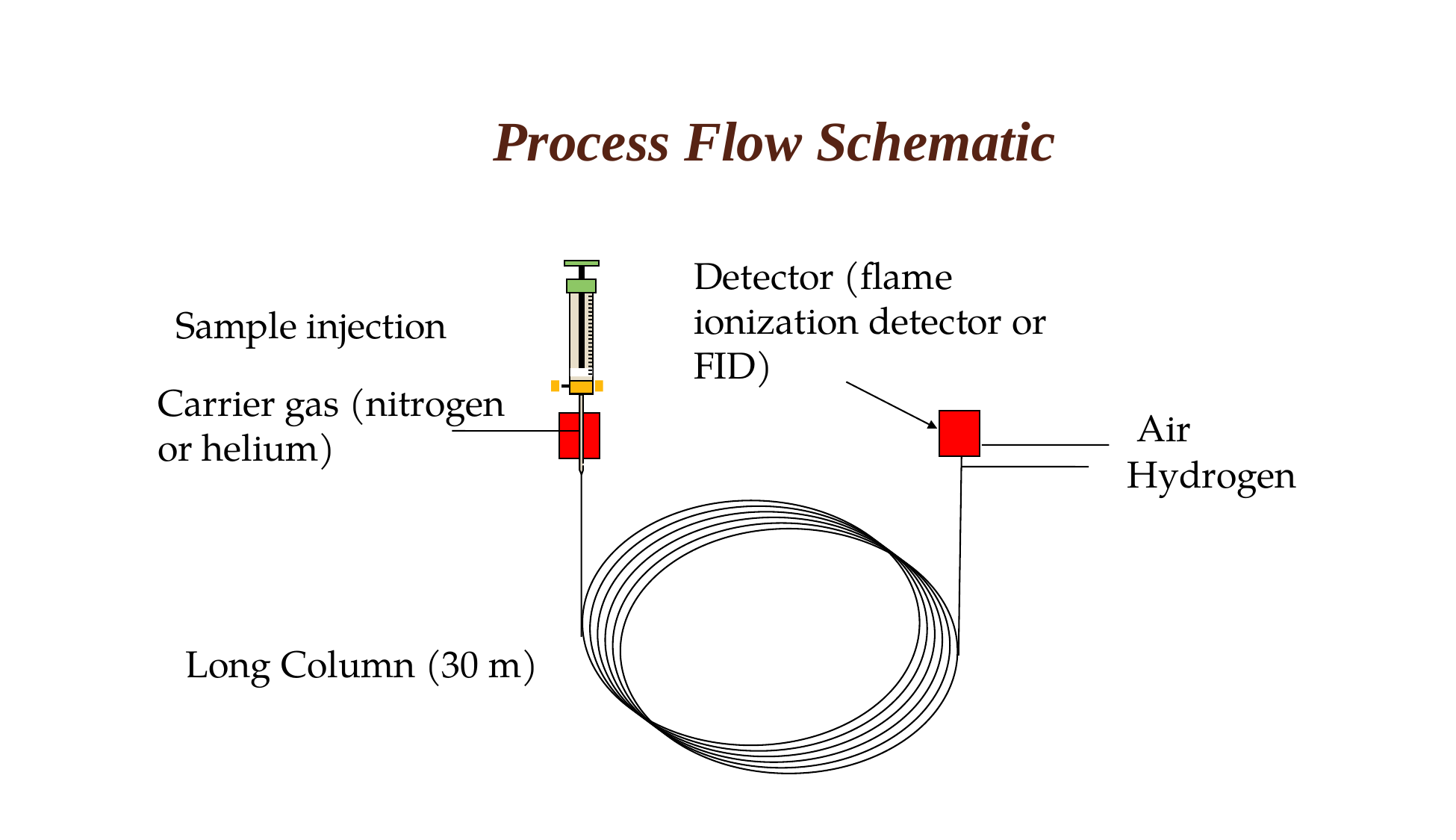

# Process Flow Schematic
Detector (flame ionization detector or FID)

Sample injection

Carrier gas (nitrogen or helium)

Air

Hydrogen

Long Column (30 m)